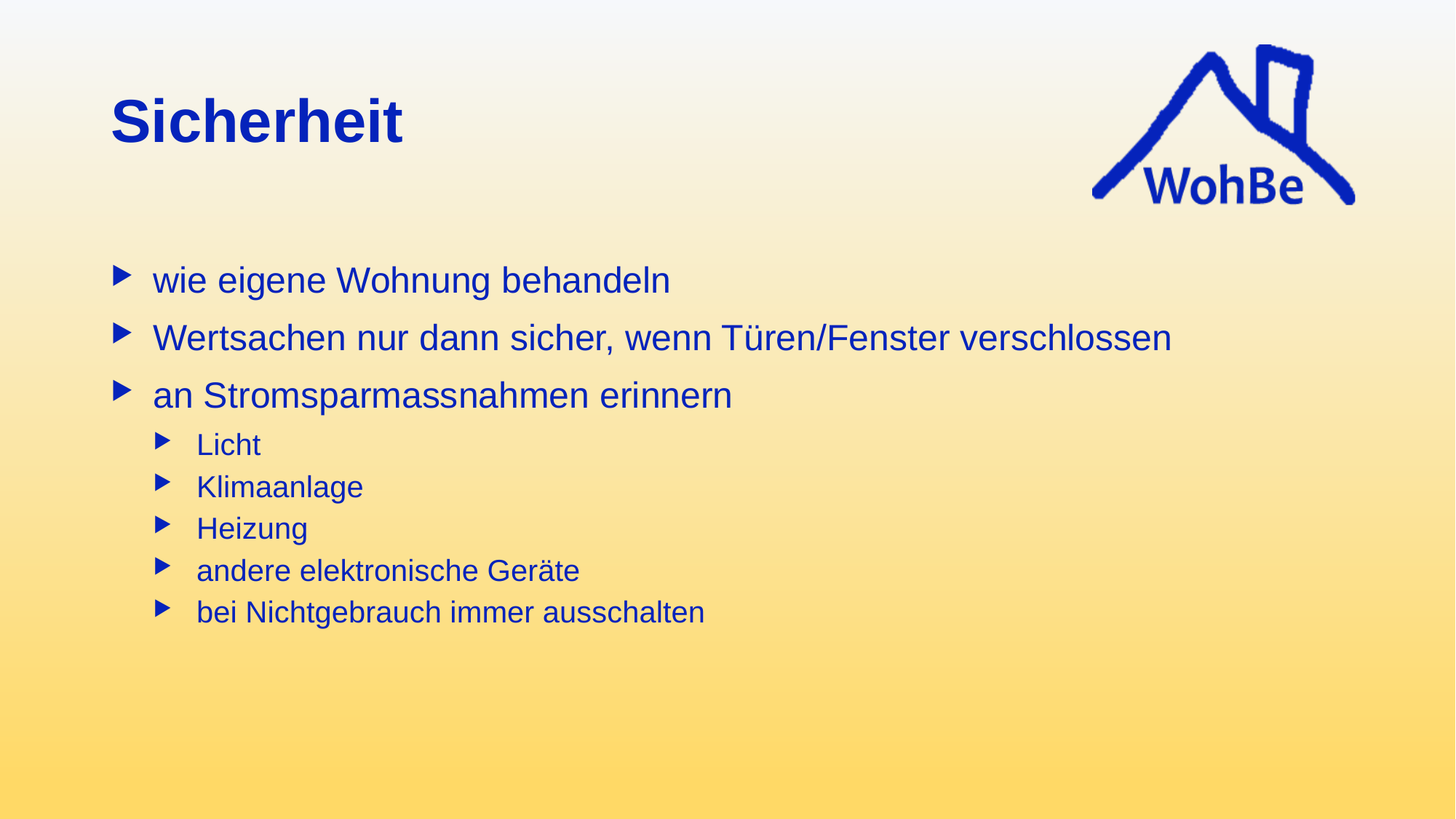

# Sicherheit
wie eigene Wohnung behandeln
Wertsachen nur dann sicher, wenn Türen/Fenster verschlossen
an Stromsparmassnahmen erinnern
Licht
Klimaanlage
Heizung
andere elektronische Geräte
bei Nichtgebrauch immer ausschalten